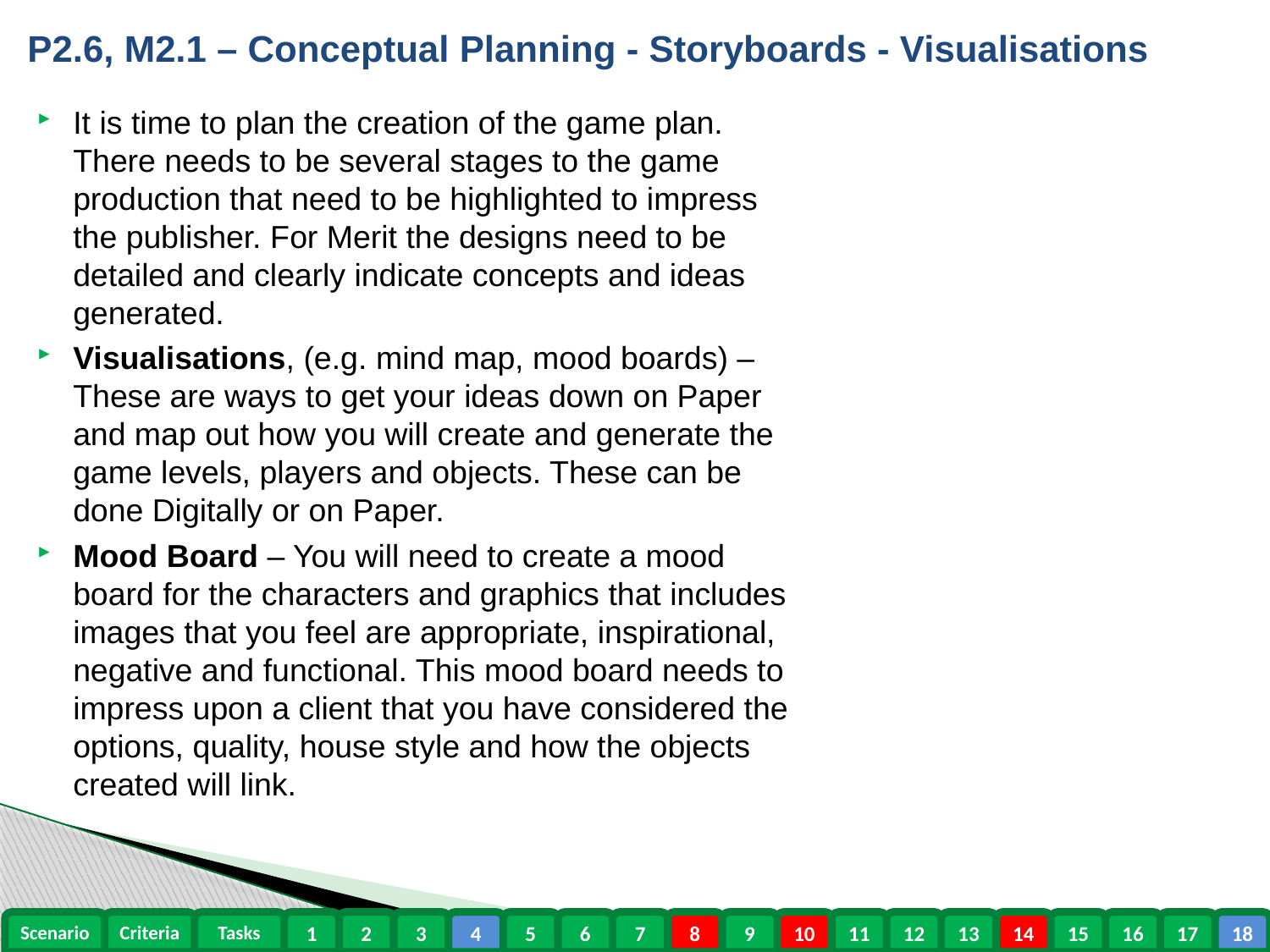

# P2.6, M2.1 – Conceptual Planning - Storyboards - Visualisations
It is time to plan the creation of the game plan. There needs to be several stages to the game production that need to be highlighted to impress the publisher. For Merit the designs need to be detailed and clearly indicate concepts and ideas generated.
Visualisations, (e.g. mind map, mood boards) – These are ways to get your ideas down on Paper and map out how you will create and generate the game levels, players and objects. These can be done Digitally or on Paper.
Mood Board – You will need to create a mood board for the characters and graphics that includes images that you feel are appropriate, inspirational, negative and functional. This mood board needs to impress upon a client that you have considered the options, quality, house style and how the objects created will link.